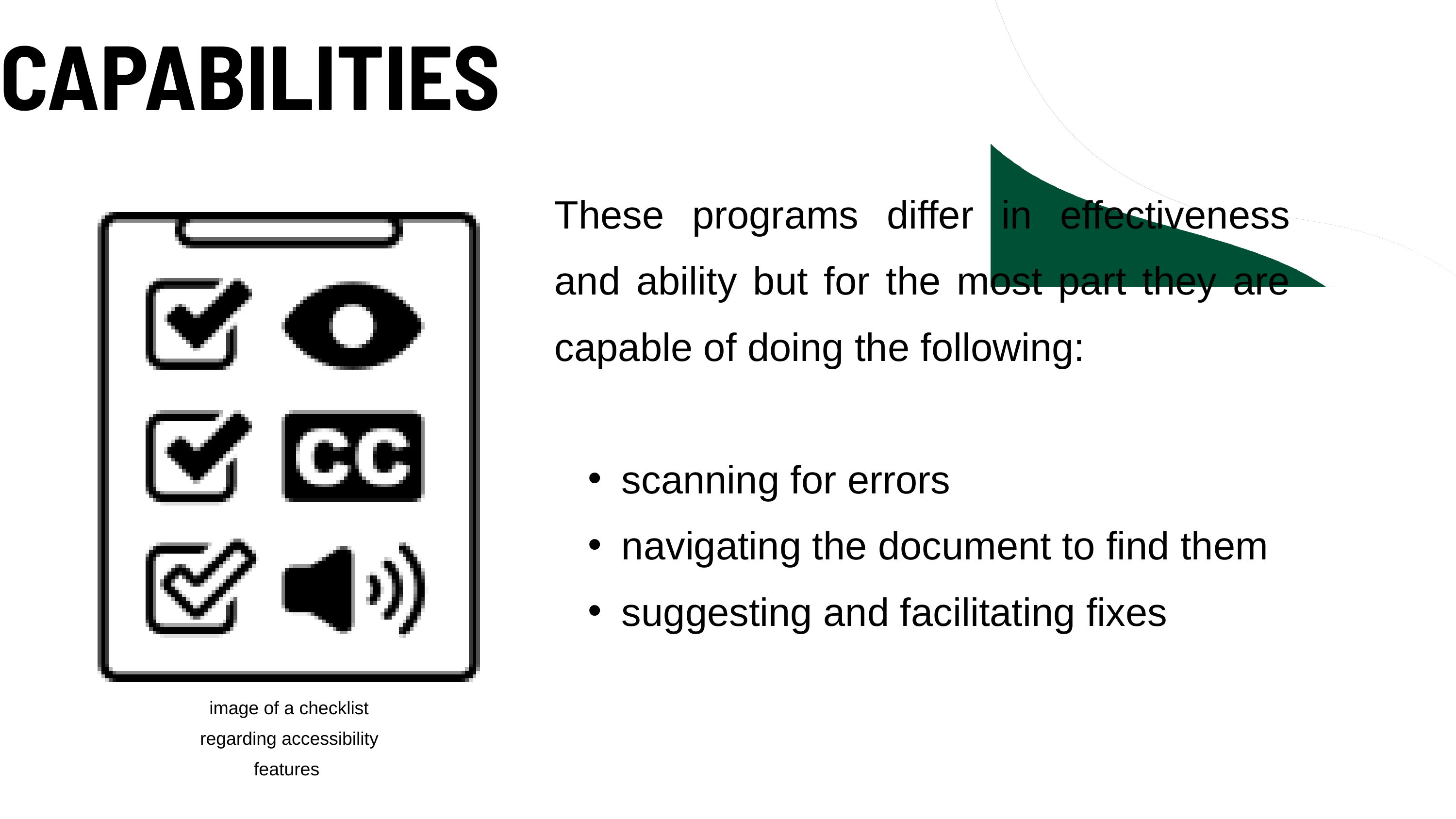

CAPABILITIES
These programs differ in effectiveness and ability but for the most part they are capable of doing the following:

scanning for errors
navigating the document to find them
suggesting and facilitating fixes

image of a checklist regarding accessibility features